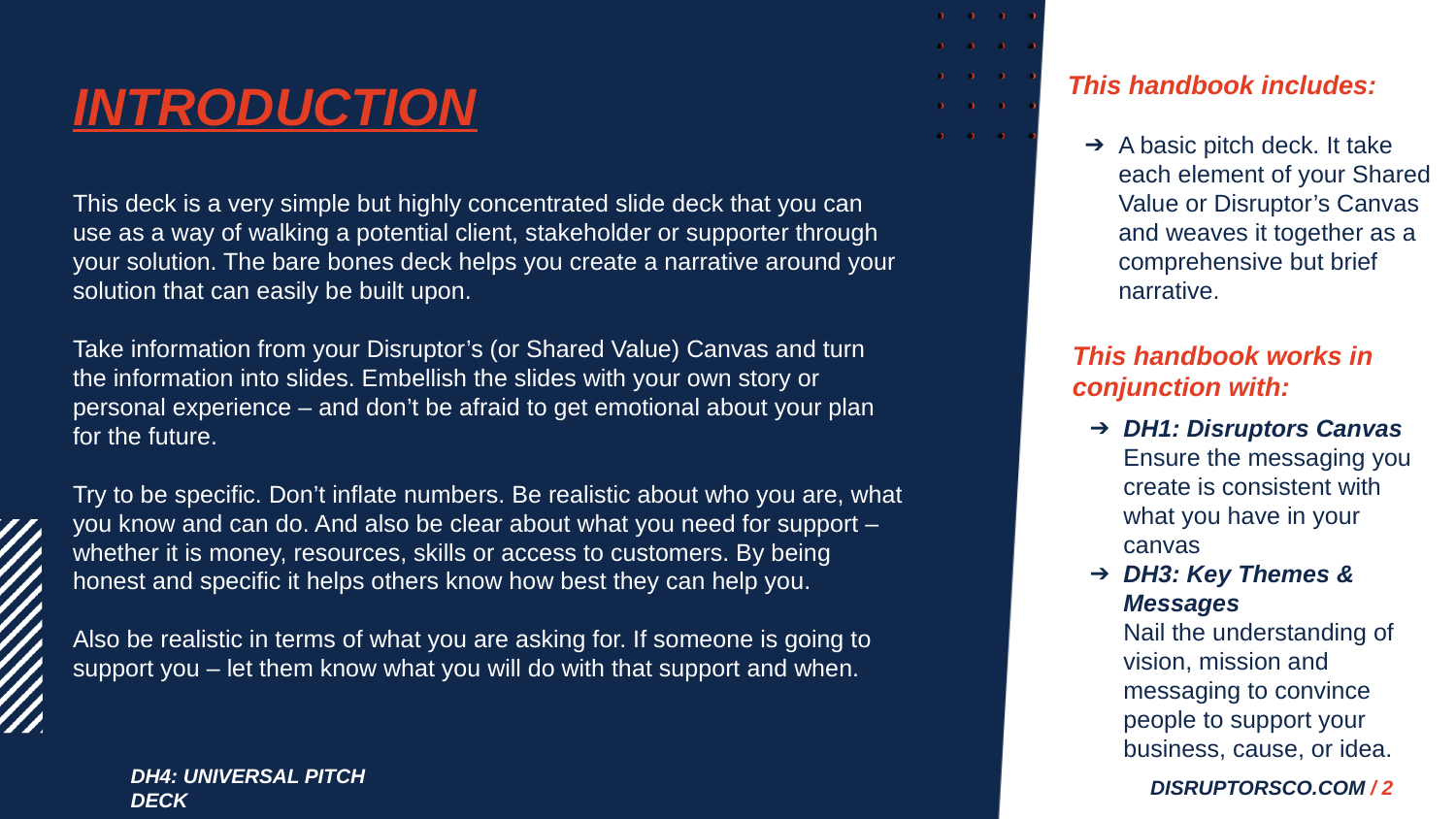

This handbook includes:
# INTRODUCTION
A basic pitch deck. It take each element of your Shared Value or Disruptor’s Canvas and weaves it together as a comprehensive but brief narrative.

This deck is a very simple but highly concentrated slide deck that you can use as a way of walking a potential client, stakeholder or supporter through your solution. The bare bones deck helps you create a narrative around your solution that can easily be built upon.

Take information from your Disruptor’s (or Shared Value) Canvas and turn the information into slides. Embellish the slides with your own story or personal experience – and don’t be afraid to get emotional about your plan for the future.

Try to be specific. Don’t inflate numbers. Be realistic about who you are, what you know and can do. And also be clear about what you need for support – whether it is money, resources, skills or access to customers. By being honest and specific it helps others know how best they can help you.

Also be realistic in terms of what you are asking for. If someone is going to support you – let them know what you will do with that support and when.

This handbook works in conjunction with:
DH1: Disruptors Canvas
Ensure the messaging you create is consistent with what you have in your canvas
DH3: Key Themes & Messages
Nail the understanding of vision, mission and messaging to convince people to support your business, cause, or idea.